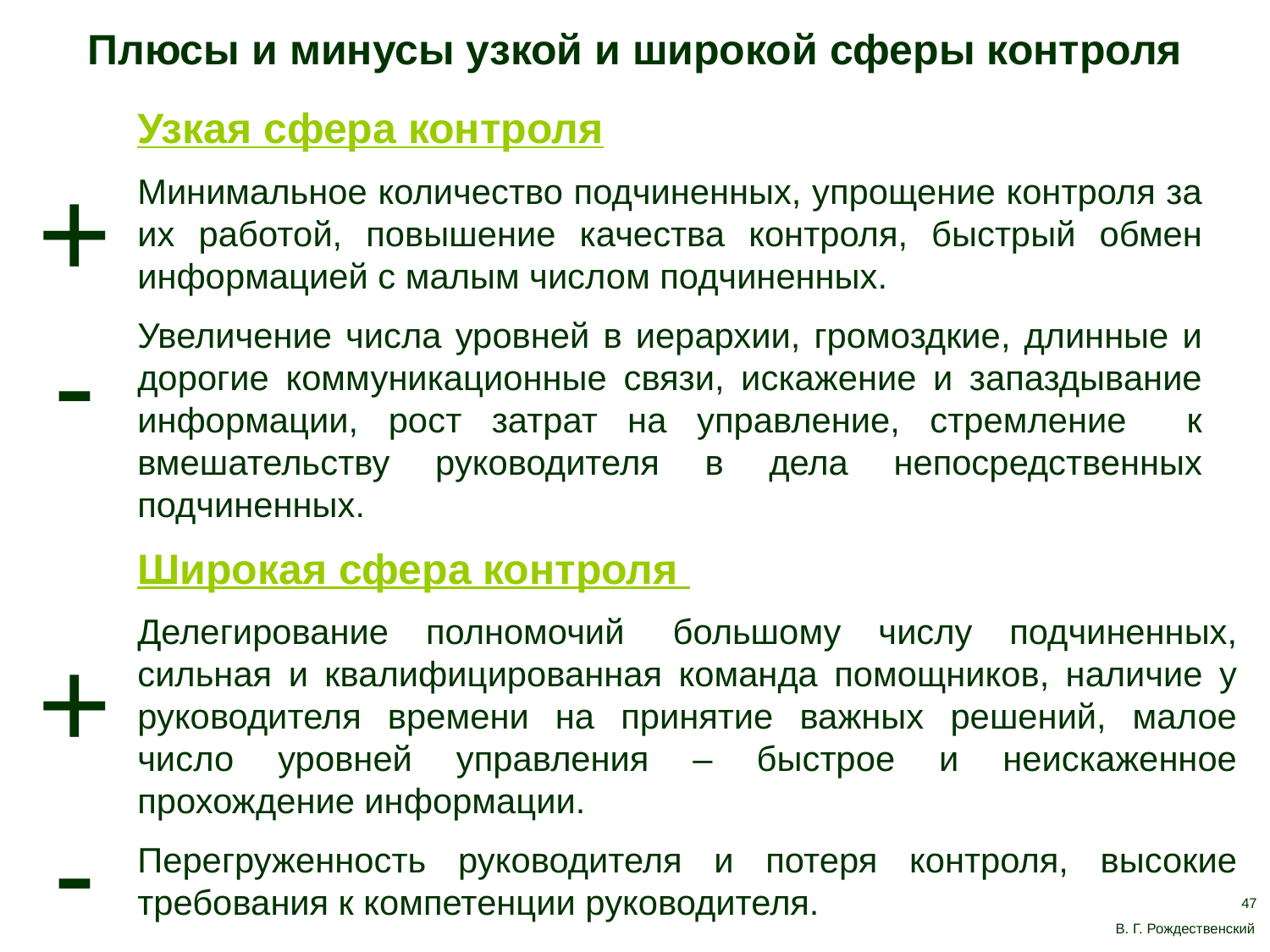

Плюсы и минусы узкой и широкой сферы контроля
Узкая сфера контроля

Минимальное количество подчиненных, упрощение контроля за их работой, повышение качества контроля, быстрый обмен информацией с малым числом подчиненных.

Увеличение числа уровней в иерархии, громоздкие, длинные и дорогие коммуникационные связи, искажение и запаздывание информации, рост затрат на управление, стремление  к вмешательству руководителя в дела непосредственных подчиненных.
+
-
Широкая сфера контроля

Делегирование полномочий	большому числу подчиненных, сильная и квалифицированная команда помощников, наличие у руководителя времени на принятие важных решений, малое число уровней управления – быстрое и неискаженное прохождение информации.

Перегруженность руководителя и потеря контроля, высокие требования к компетенции руководителя.
+

-
47
В. Г. Рождественский